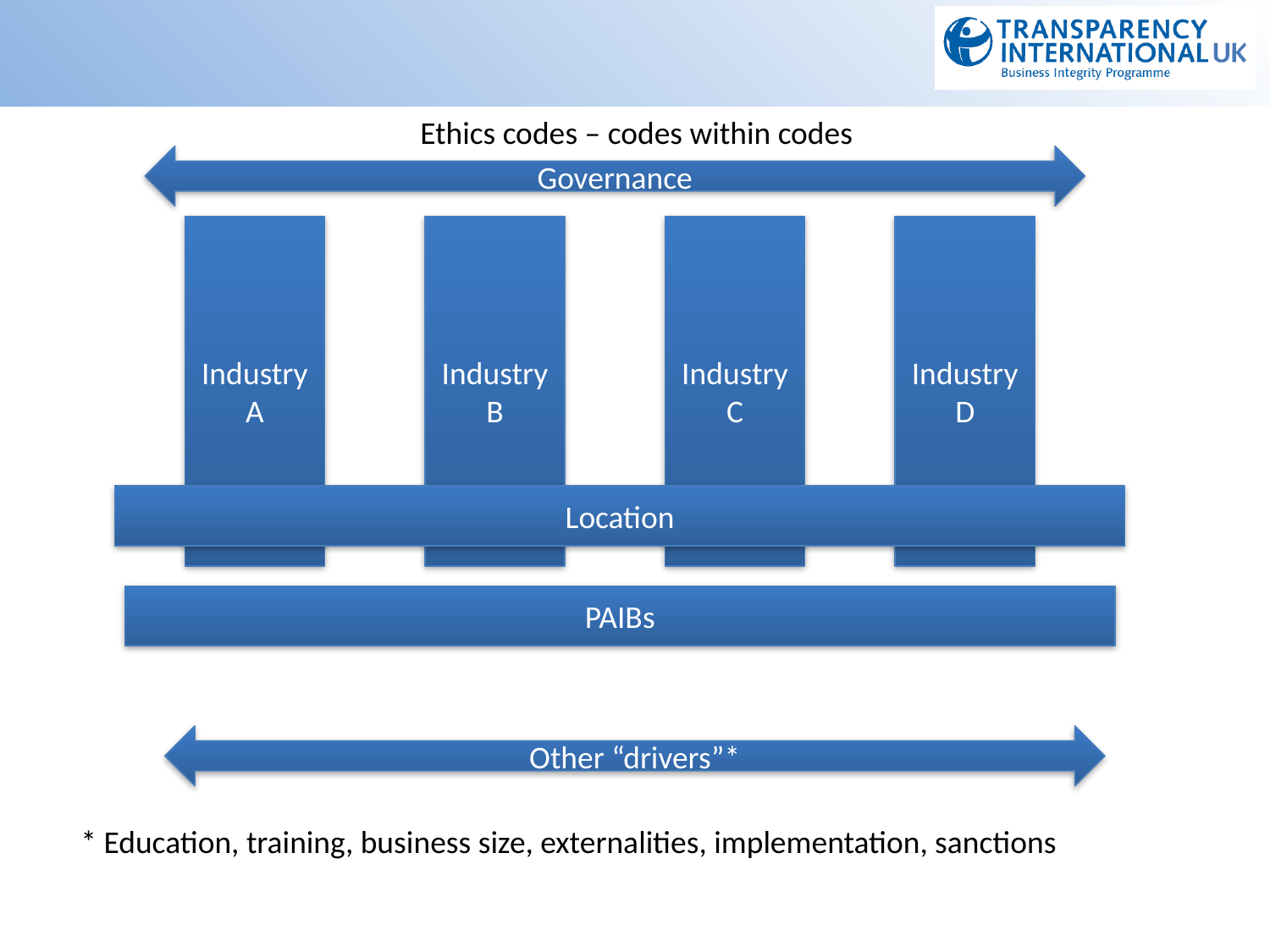

Ethics codes – codes within codes
Governance
Industry
A
Industry
B
Industry
C
Industry
D
Location
PAIBs
Other “drivers”*
* Education, training, business size, externalities, implementation, sanctions